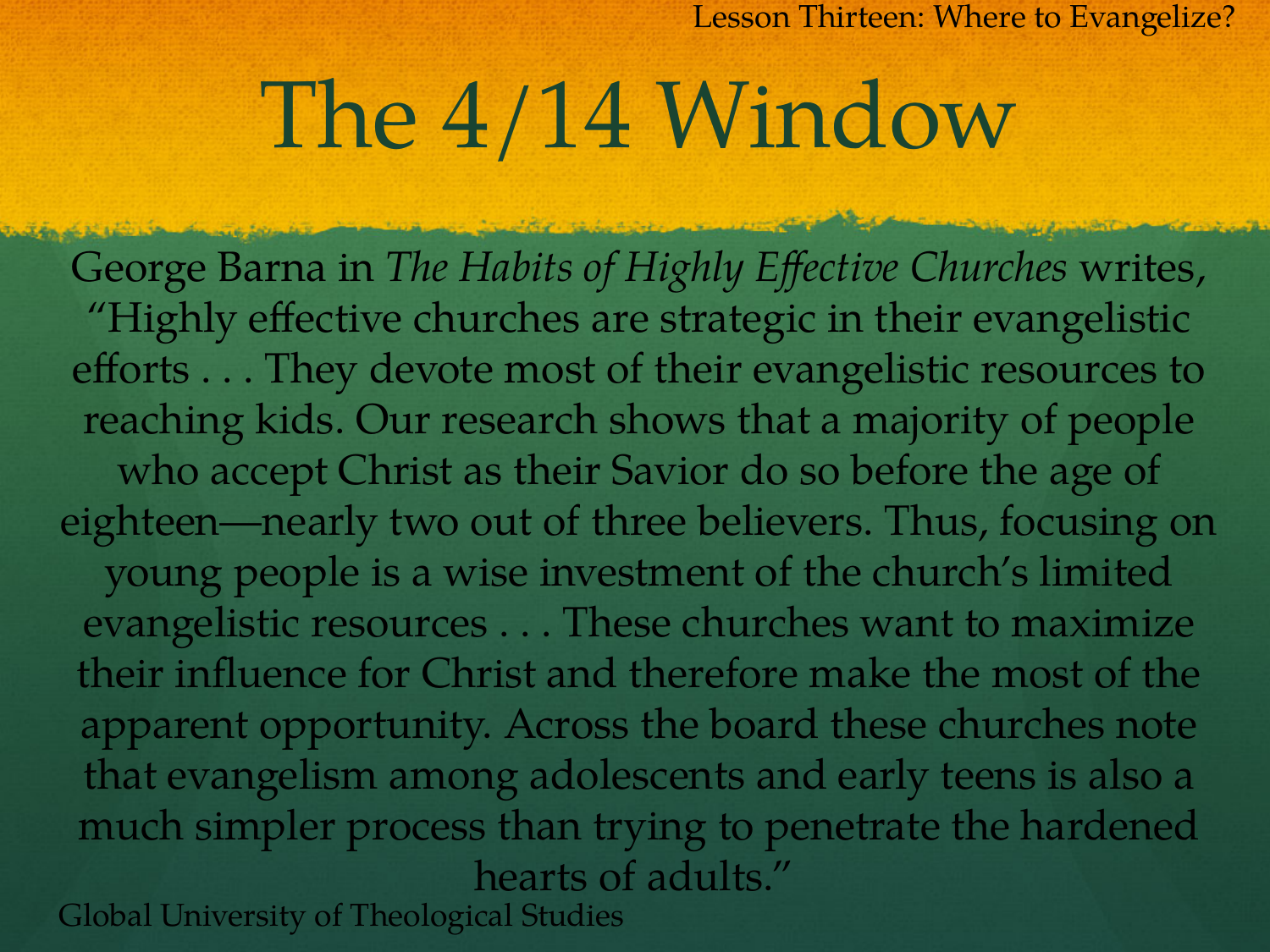

Lesson Thirteen: Where to Evangelize?

# The 4/14 Window
George Barna in The Habits of Highly Effective Churches writes, “Highly effective churches are strategic in their evangelistic efforts . . . They devote most of their evangelistic resources to reaching kids. Our research shows that a majority of people who accept Christ as their Savior do so before the age of eighteen—nearly two out of three believers. Thus, focusing on young people is a wise investment of the church’s limited evangelistic resources . . . These churches want to maximize their influence for Christ and therefore make the most of the apparent opportunity. Across the board these churches note that evangelism among adolescents and early teens is also a much simpler process than trying to penetrate the hardened hearts of adults.”
Global University of Theological Studies